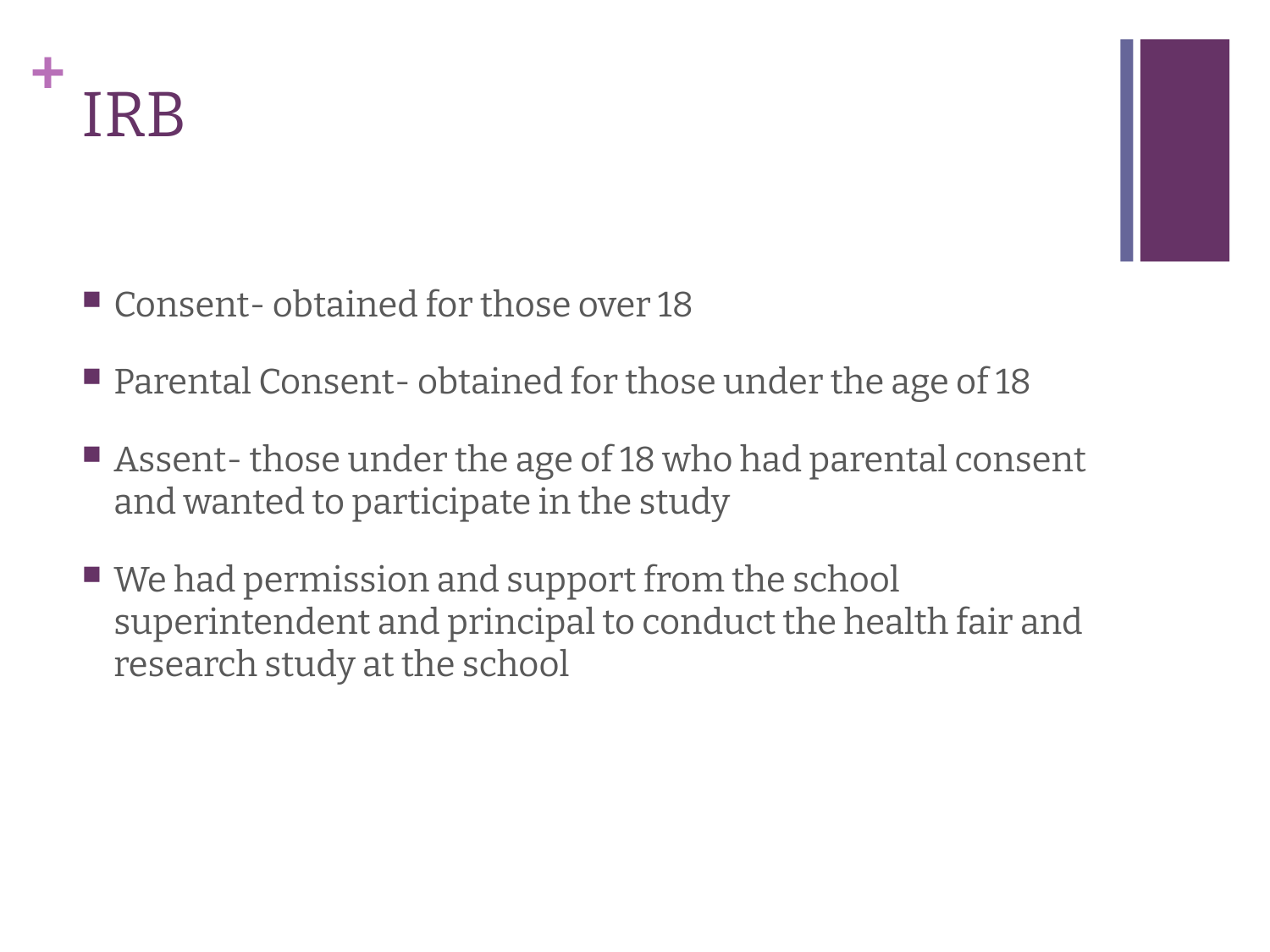

# IRB
Consent- obtained for those over 18
Parental Consent- obtained for those under the age of 18
Assent- those under the age of 18 who had parental consent and wanted to participate in the study
We had permission and support from the school superintendent and principal to conduct the health fair and research study at the school